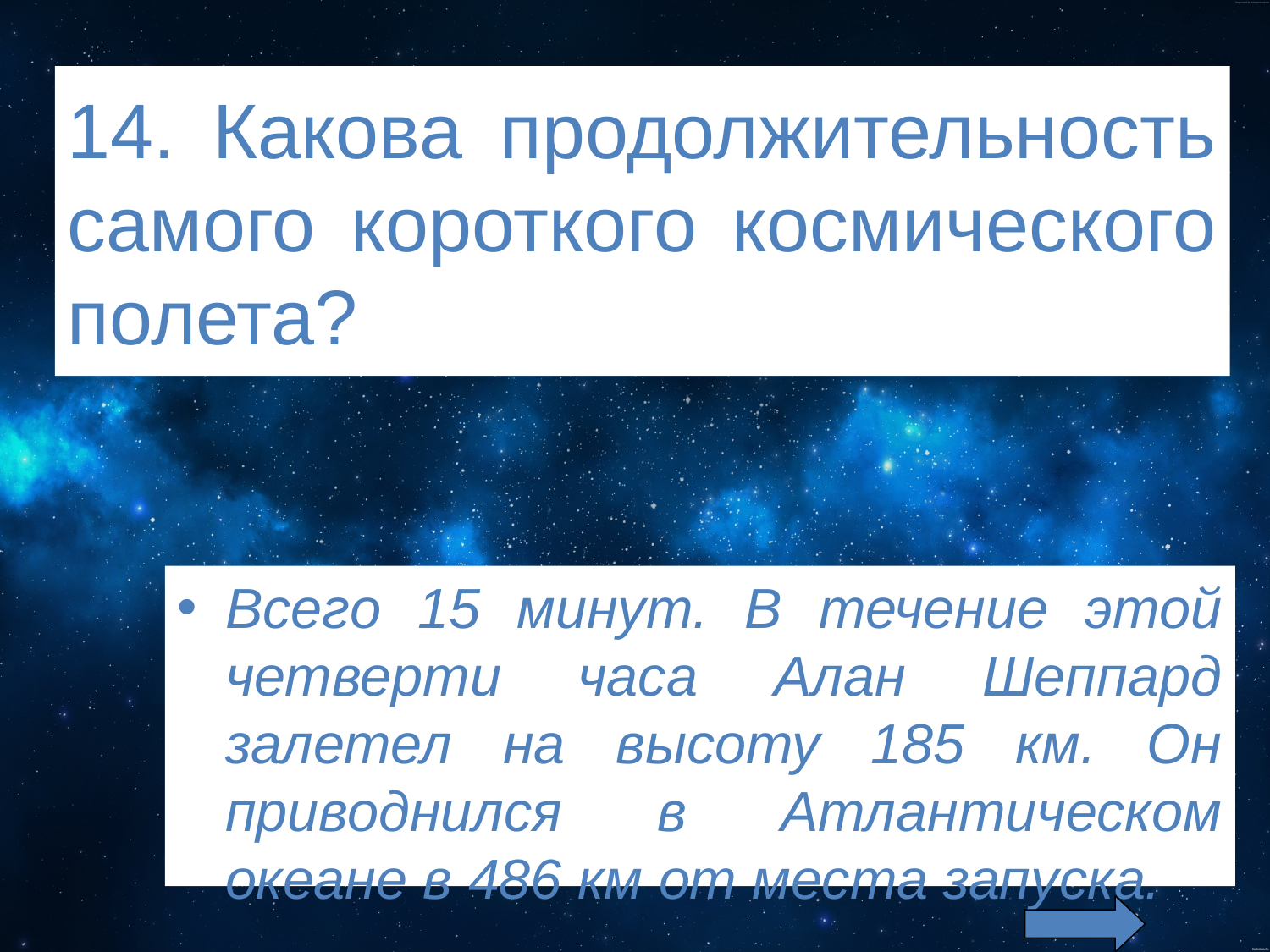

14. Какова продолжительность самого короткого космического полета?
Всего 15 минут. В течение этой четверти часа Алан Шеппард залетел на высоту 185 км. Он приводнился в Атлантическом океане в 486 км от места запуска.